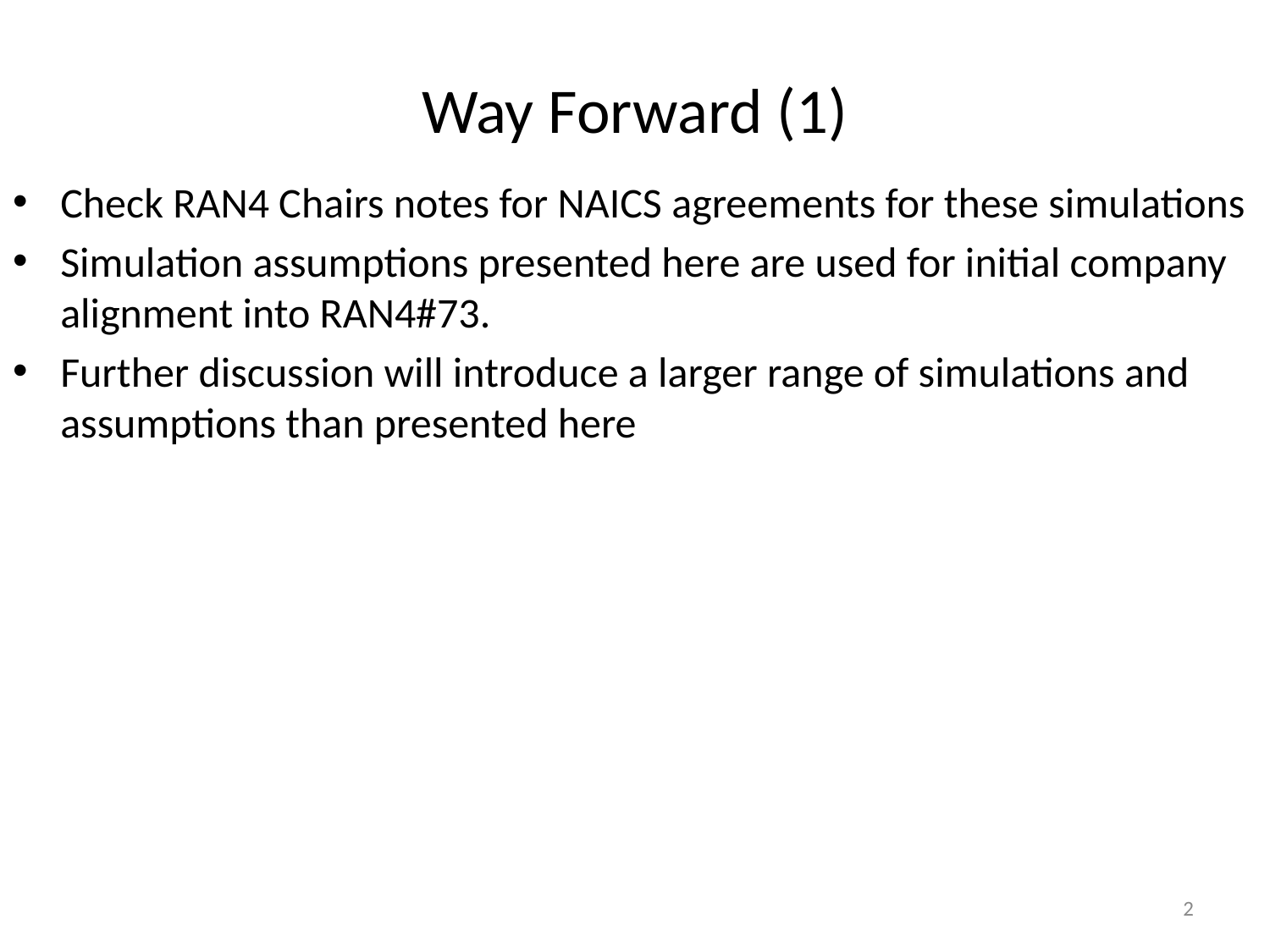

# Way Forward (1)
Check RAN4 Chairs notes for NAICS agreements for these simulations
Simulation assumptions presented here are used for initial company alignment into RAN4#73.
Further discussion will introduce a larger range of simulations and assumptions than presented here

2